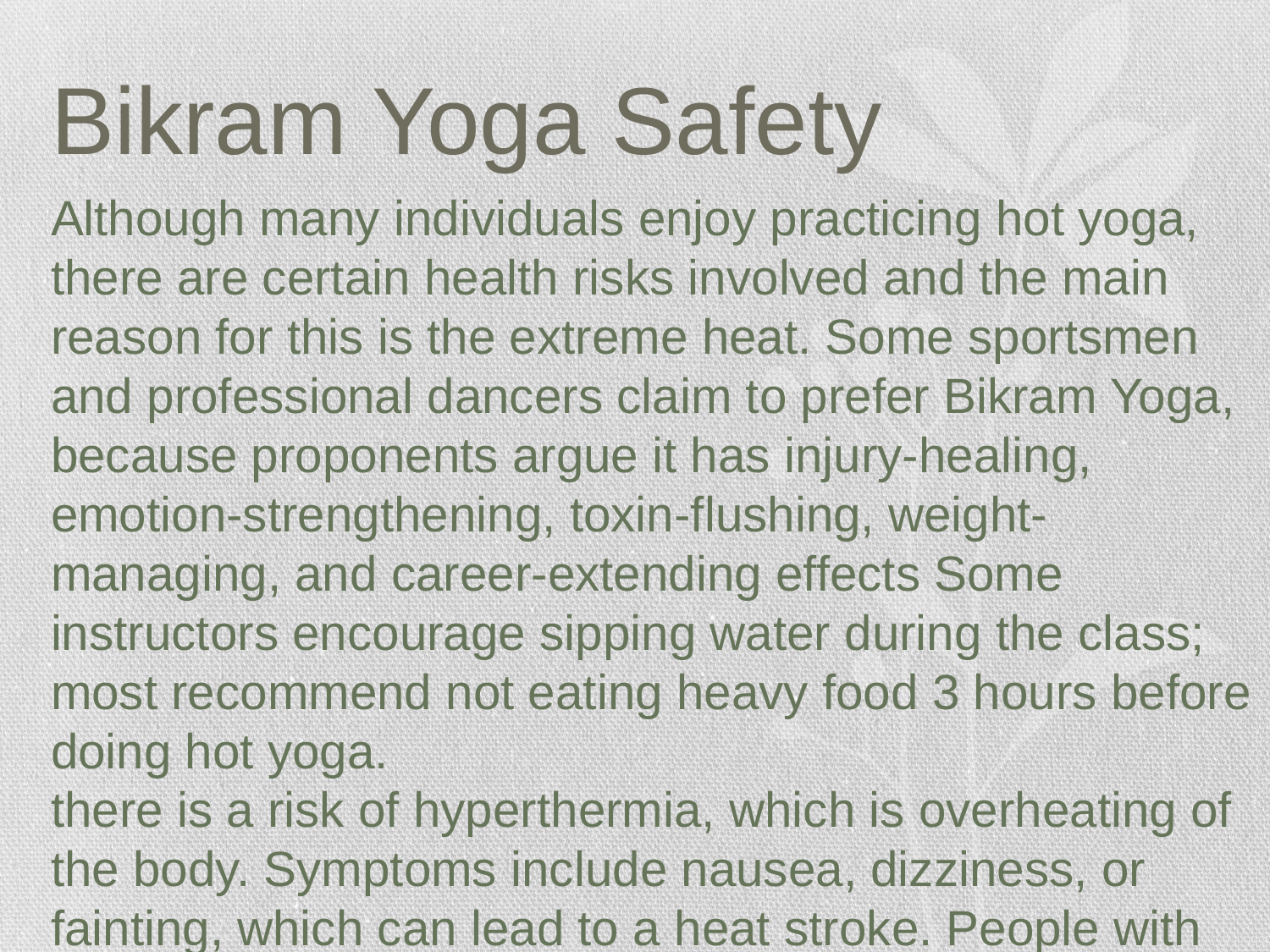

# Bikram Yoga Safety
Although many individuals enjoy practicing hot yoga, there are certain health risks involved and the main reason for this is the extreme heat. Some sportsmen and professional dancers claim to prefer Bikram Yoga, because proponents argue it has injury-healing, emotion-strengthening, toxin-flushing, weight-managing, and career-extending effects Some instructors encourage sipping water during the class; most recommend not eating heavy food 3 hours before doing hot yoga.
there is a risk of hyperthermia, which is overheating of the body. Symptoms include nausea, dizziness, or fainting, which can lead to a heat stroke. People with heart problems and high blood pressure or those who can't bear high temperatures, should be especially careful with hot yoga. People who take medications for depression, nervousness, insomnia, or high blood pressure should always check with a doctor to make sure the heat is safe for them.